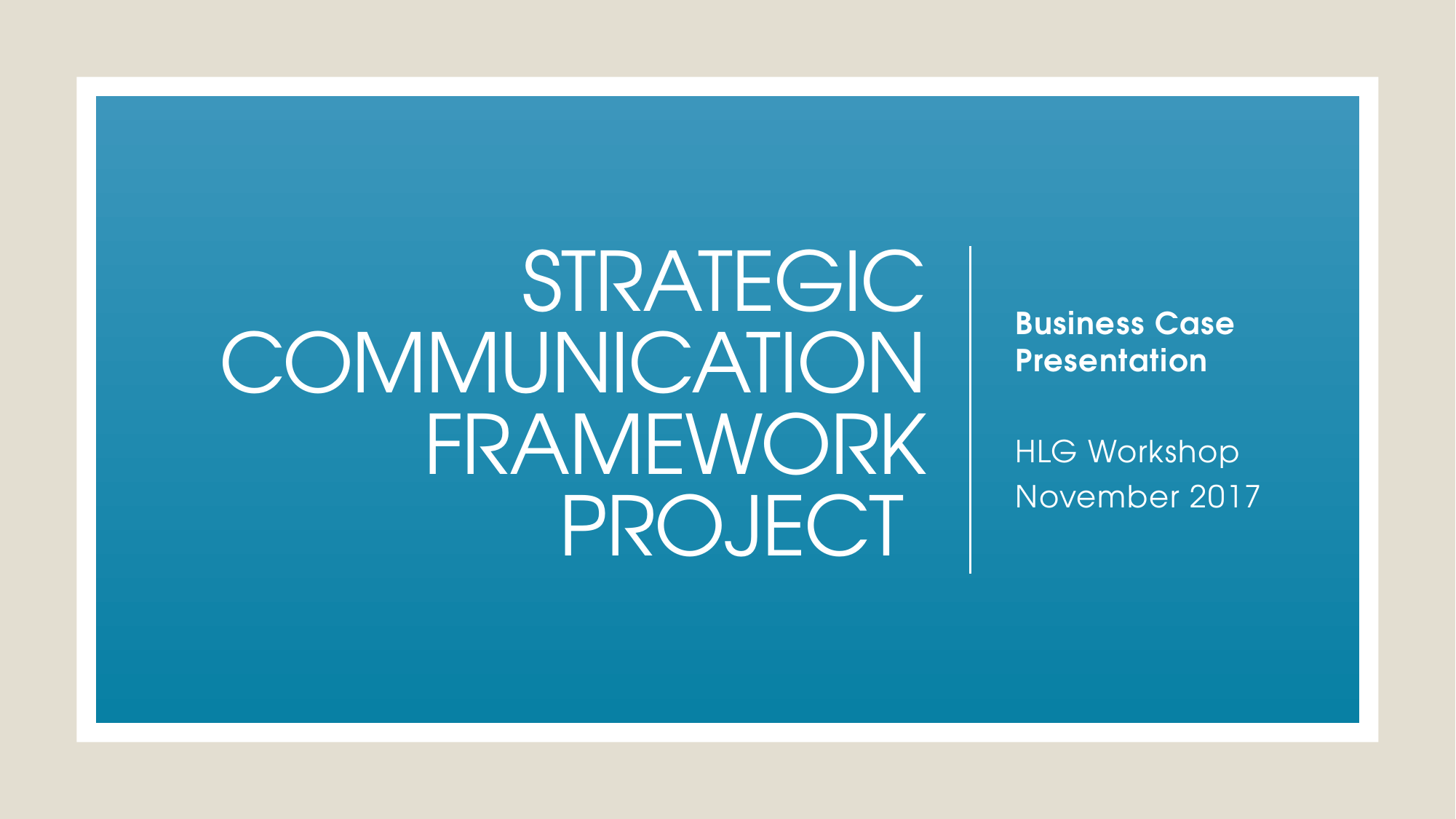

# Strategic communication framework project
Business Case Presentation

HLG Workshop
November 2017